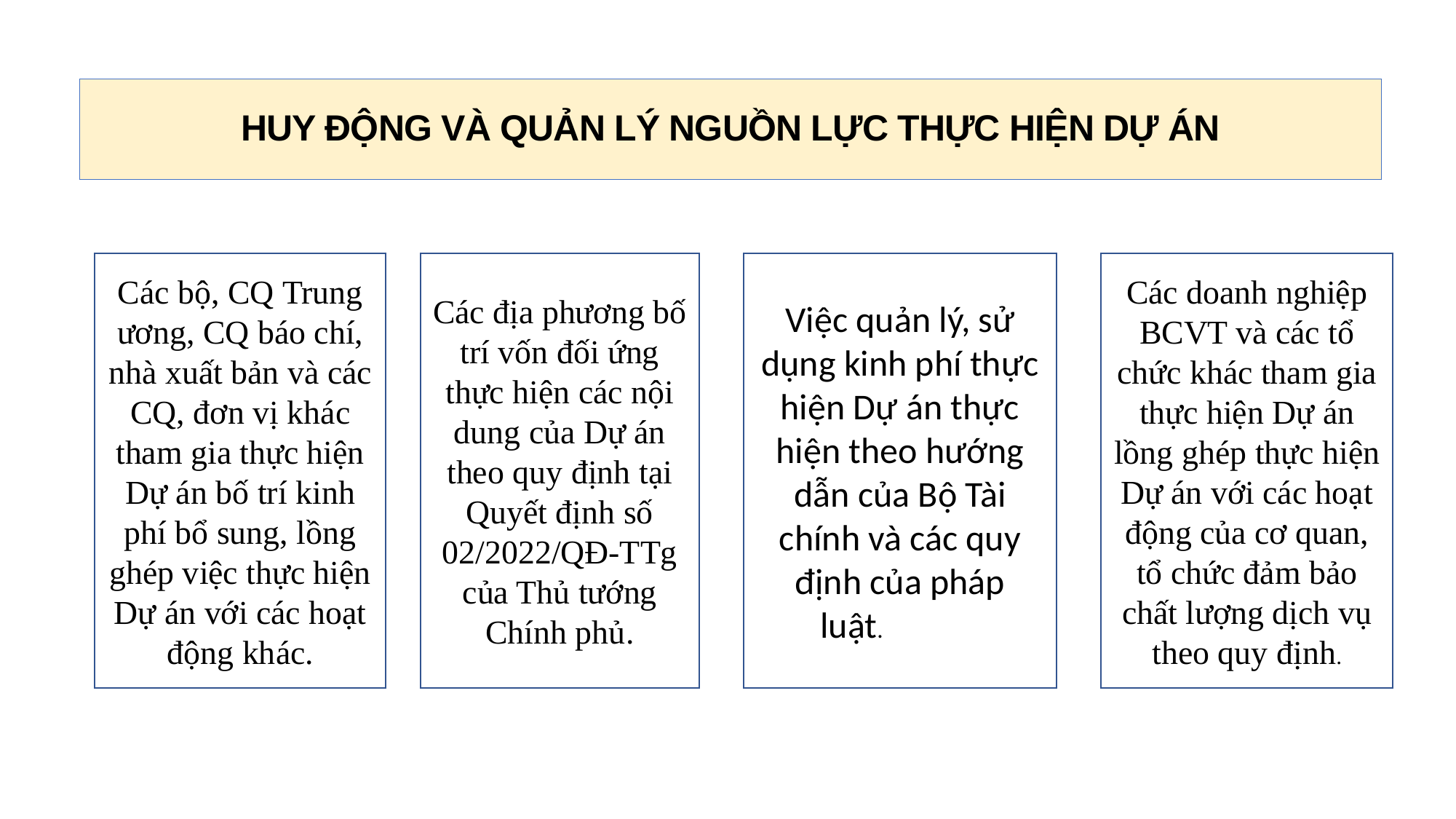

# HUY ĐỘNG VÀ QUẢN LÝ NGUỒN LỰC THỰC HIỆN DỰ ÁN
Các bộ, CQ Trung ương, CQ báo chí, nhà xuất bản và các CQ, đơn vị khác tham gia thực hiện Dự án bố trí kinh phí bổ sung, lồng ghép việc thực hiện Dự án với các hoạt động khác.
Các địa phương bố trí vốn đối ứng thực hiện các nội dung của Dự án theo quy định tại Quyết định số 02/2022/QĐ-TTg của Thủ tướng Chính phủ.
Việc quản lý, sử dụng kinh phí thực hiện Dự án thực hiện theo hướng dẫn của Bộ Tài chính và các quy định của pháp luật.iên quan
Các doanh nghiệp BCVT và các tổ chức khác tham gia thực hiện Dự án lồng ghép thực hiện Dự án với các hoạt động của cơ quan, tổ chức đảm bảo chất lượng dịch vụ theo quy định.